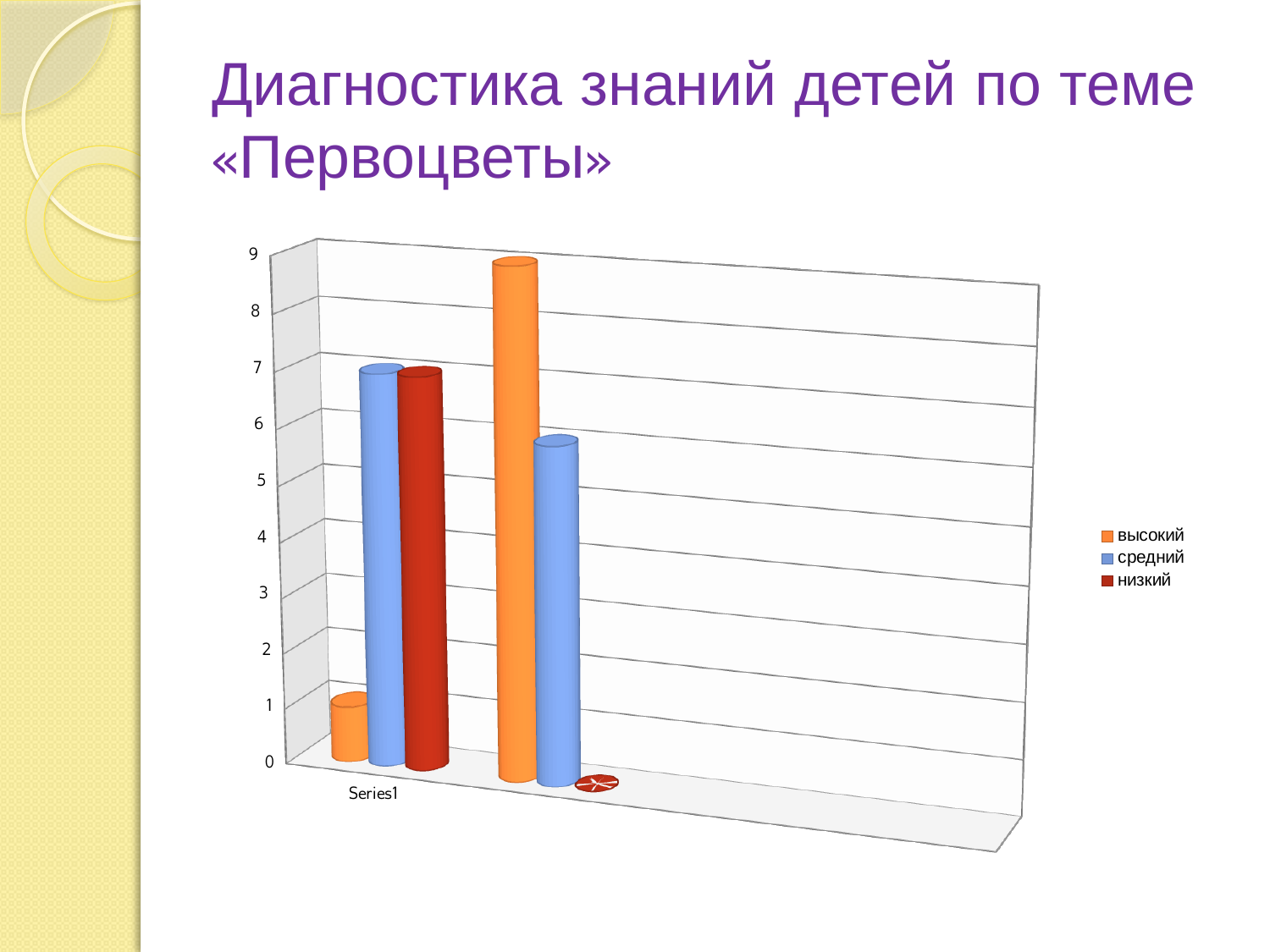

# Диагностика знаний детей по теме «Первоцветы»

[unsupported chart]